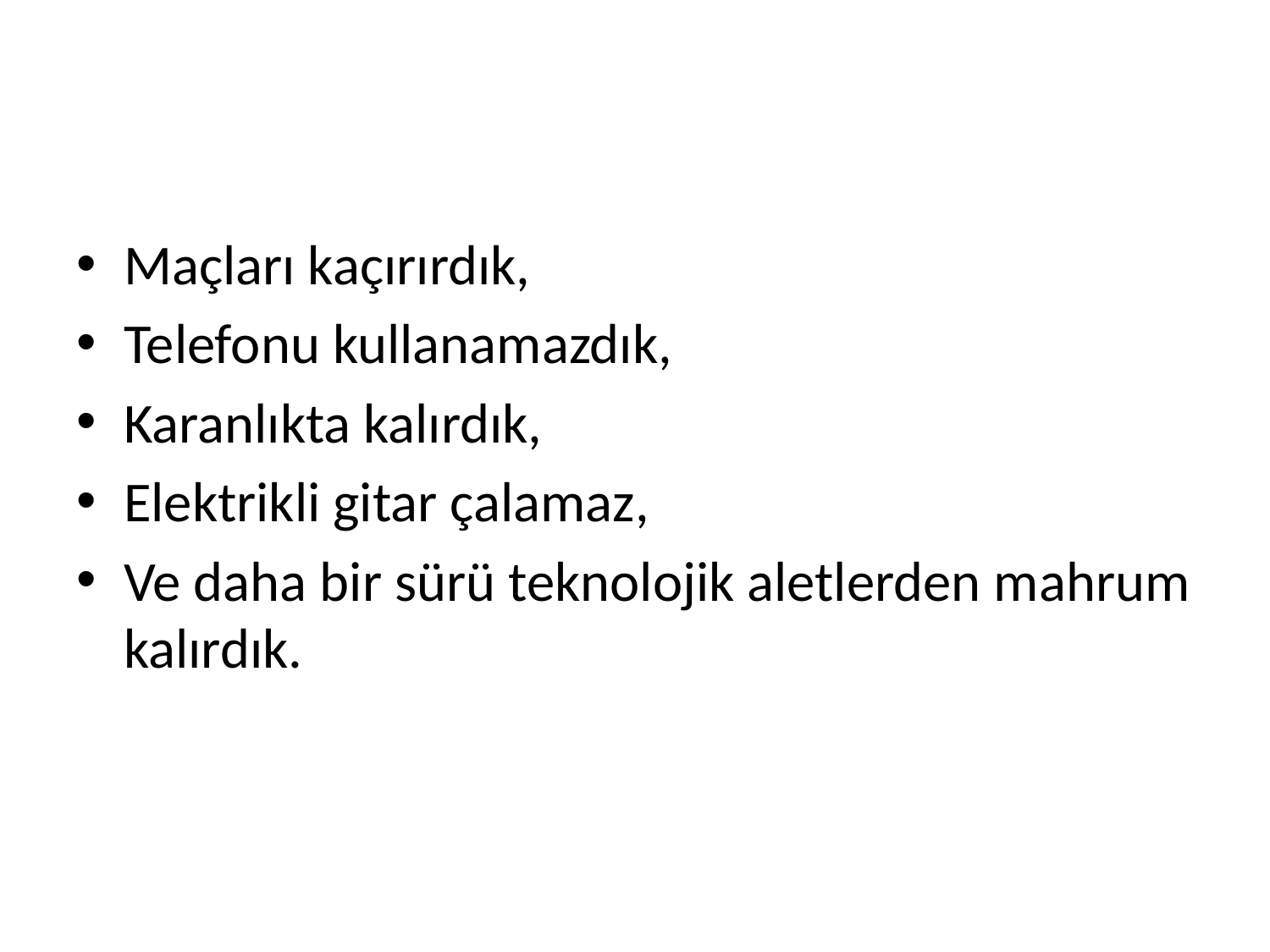

#
Maçları kaçırırdık,
Telefonu kullanamazdık,
Karanlıkta kalırdık,
Elektrikli gitar çalamaz,
Ve daha bir sürü teknolojik aletlerden mahrum kalırdık.